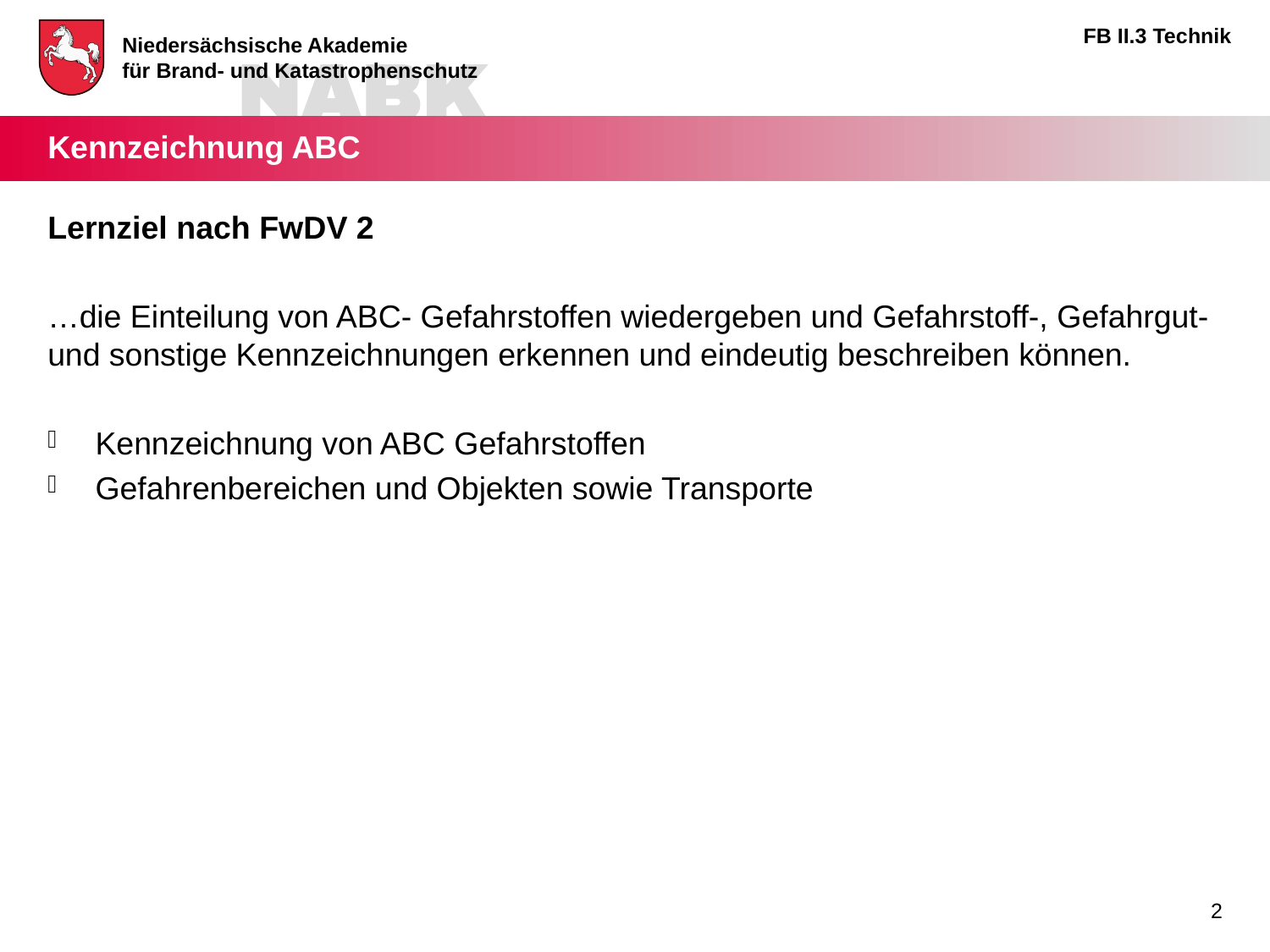

# Kennzeichnung ABC
Lernziel nach FwDV 2

…die Einteilung von ABC- Gefahrstoffen wiedergeben und Gefahrstoff-, Gefahrgut- und sonstige Kennzeichnungen erkennen und eindeutig beschreiben können.

Kennzeichnung von ABC Gefahrstoffen
Gefahrenbereichen und Objekten sowie Transporte
2